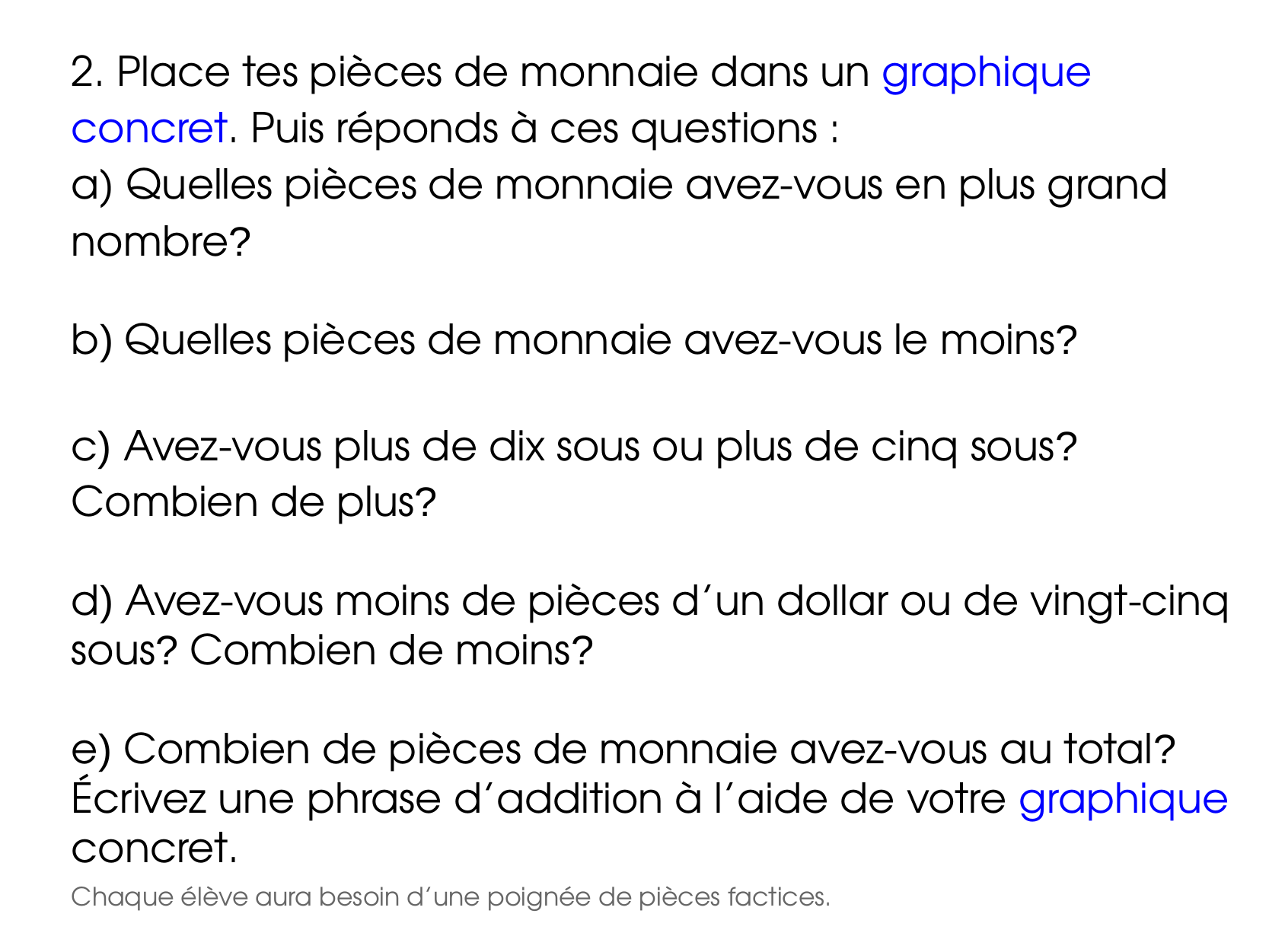

2. Place tes pièces de monnaie dans un graphique concret. Puis réponds à ces questions :
a) Quelles pièces de monnaie avez-vous en plus grand nombre?

b) Quelles pièces de monnaie avez-vous le moins?

c) Avez-vous plus de dix sous ou plus de cinq sous?
Combien de plus?

d) Avez-vous moins de pièces d’un dollar ou de vingt-cinq sous? Combien de moins?

e) Combien de pièces de monnaie avez-vous au total? Écrivez une phrase d’addition à l’aide de votre graphique concret.
Chaque élève aura besoin d’une poignée de pièces factices.